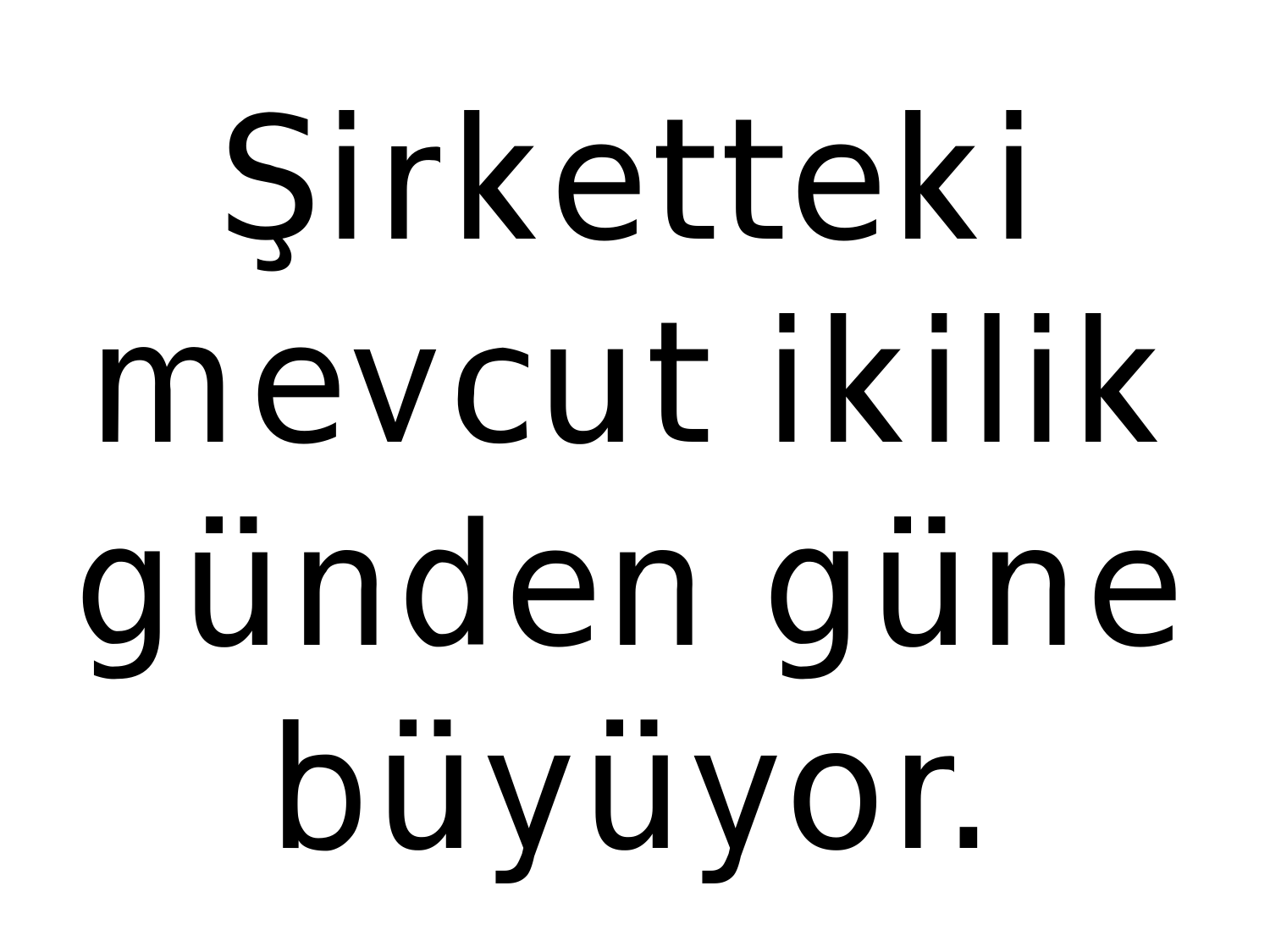

# Şirketteki mevcut ikilik günden güne büyüyor.